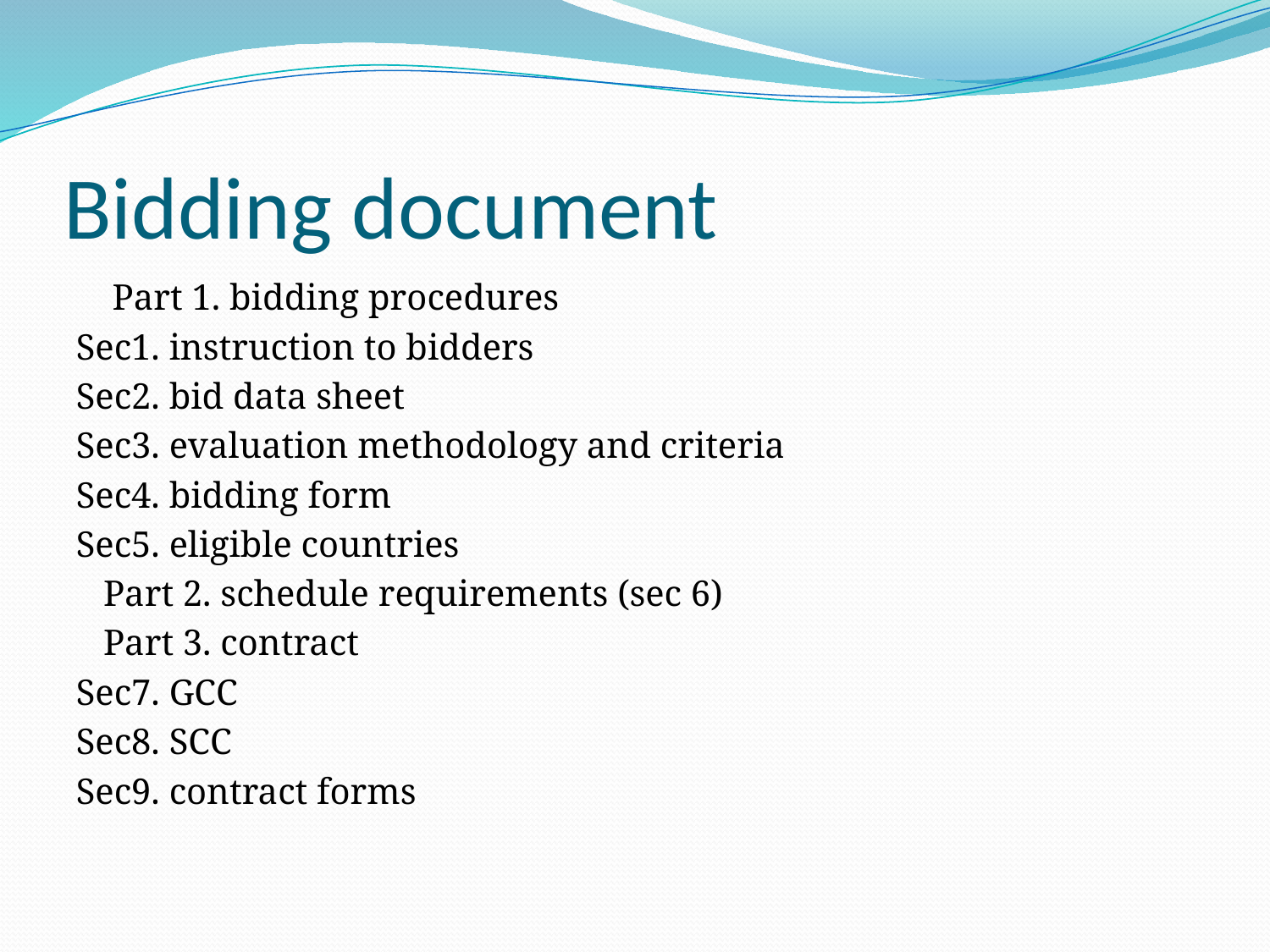

# Bidding document
    Part 1. bidding procedures
Sec1. instruction to bidders
Sec2. bid data sheet
Sec3. evaluation methodology and criteria
Sec4. bidding form
Sec5. eligible countries
   Part 2. schedule requirements (sec 6)
   Part 3. contract
Sec7. GCC
Sec8. SCC
Sec9. contract forms